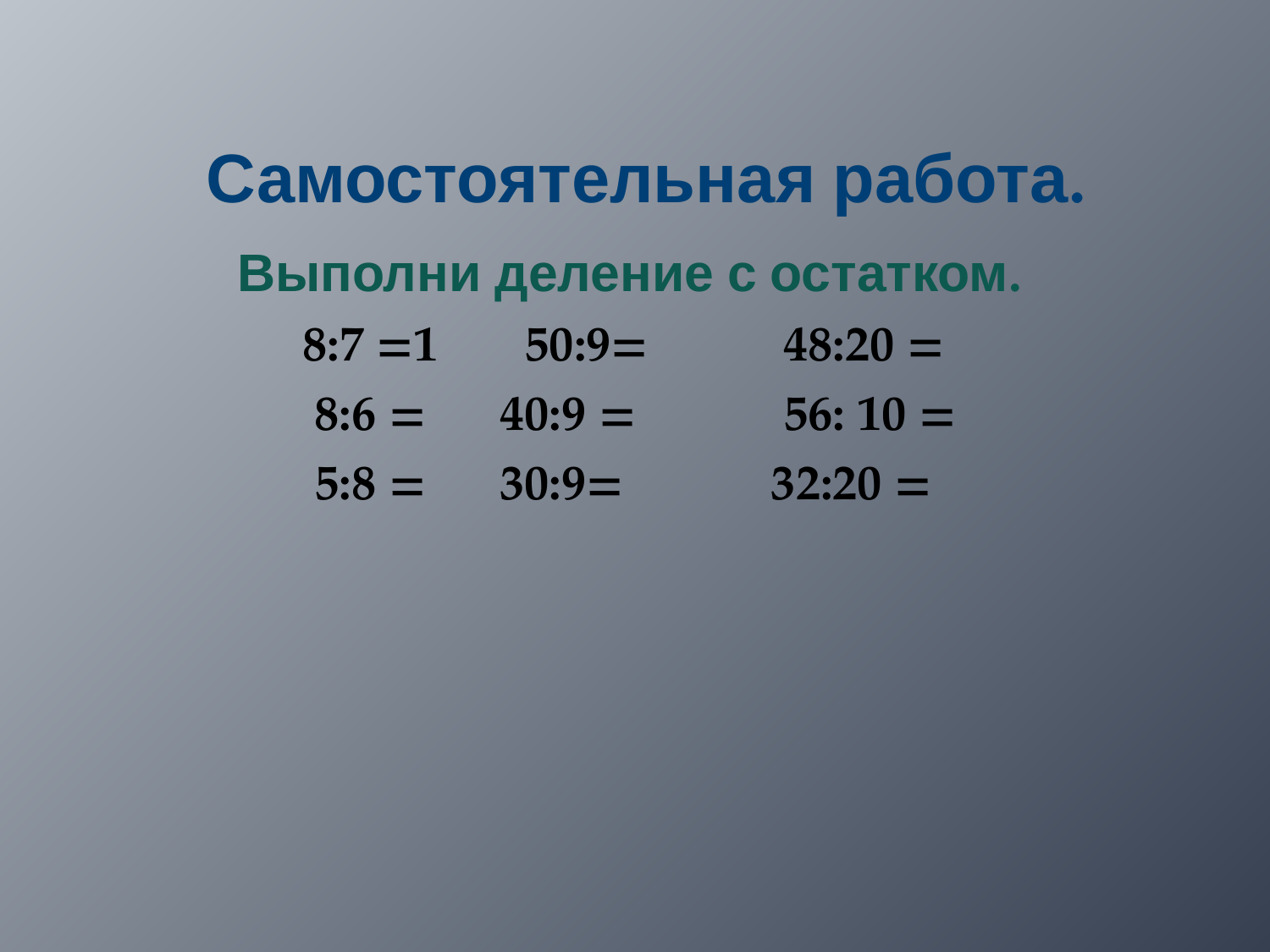

Самостоятельная работа.
Выполни деление с остатком.
                      8:7 =1       50:9=           48:20 =
                       8:6 =      40:9 =            56: 10 =
                       5:8 =      30:9=            32:20 =

#